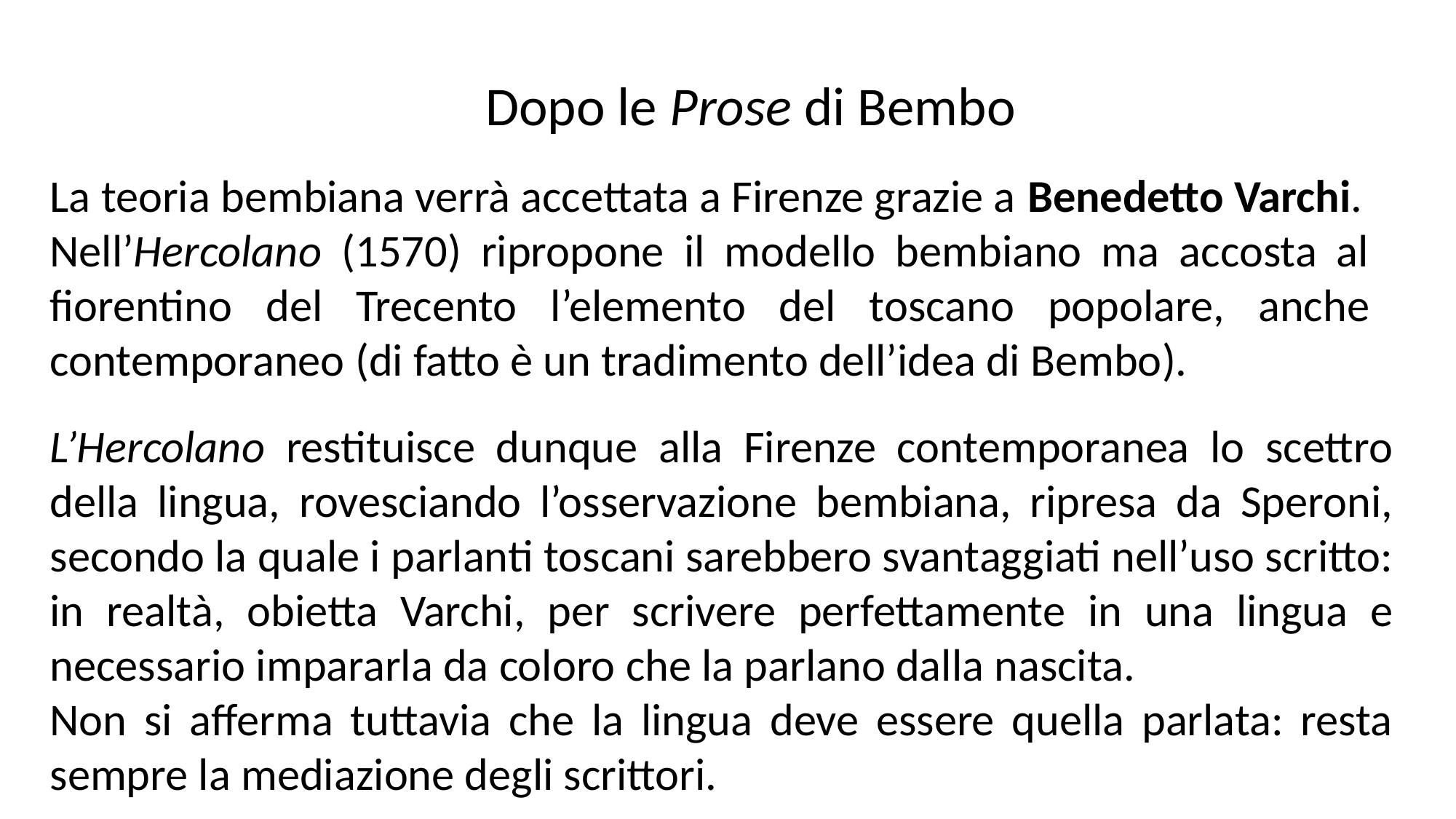

Dopo le Prose di Bembo
La teoria bembiana verrà accettata a Firenze grazie a Benedetto Varchi.
Nell’Hercolano (1570) ripropone il modello bembiano ma accosta al fiorentino del Trecento l’elemento del toscano popolare, anche contemporaneo (di fatto è un tradimento dell’idea di Bembo).
L’Hercolano restituisce dunque alla Firenze contemporanea lo scettro della lingua, rovesciando l’osservazione bembiana, ripresa da Speroni, secondo la quale i parlanti toscani sarebbero svantaggiati nell’uso scritto: in realtà, obietta Varchi, per scrivere perfettamente in una lingua e necessario impararla da coloro che la parlano dalla nascita.
Non si afferma tuttavia che la lingua deve essere quella parlata: resta sempre la mediazione degli scrittori.